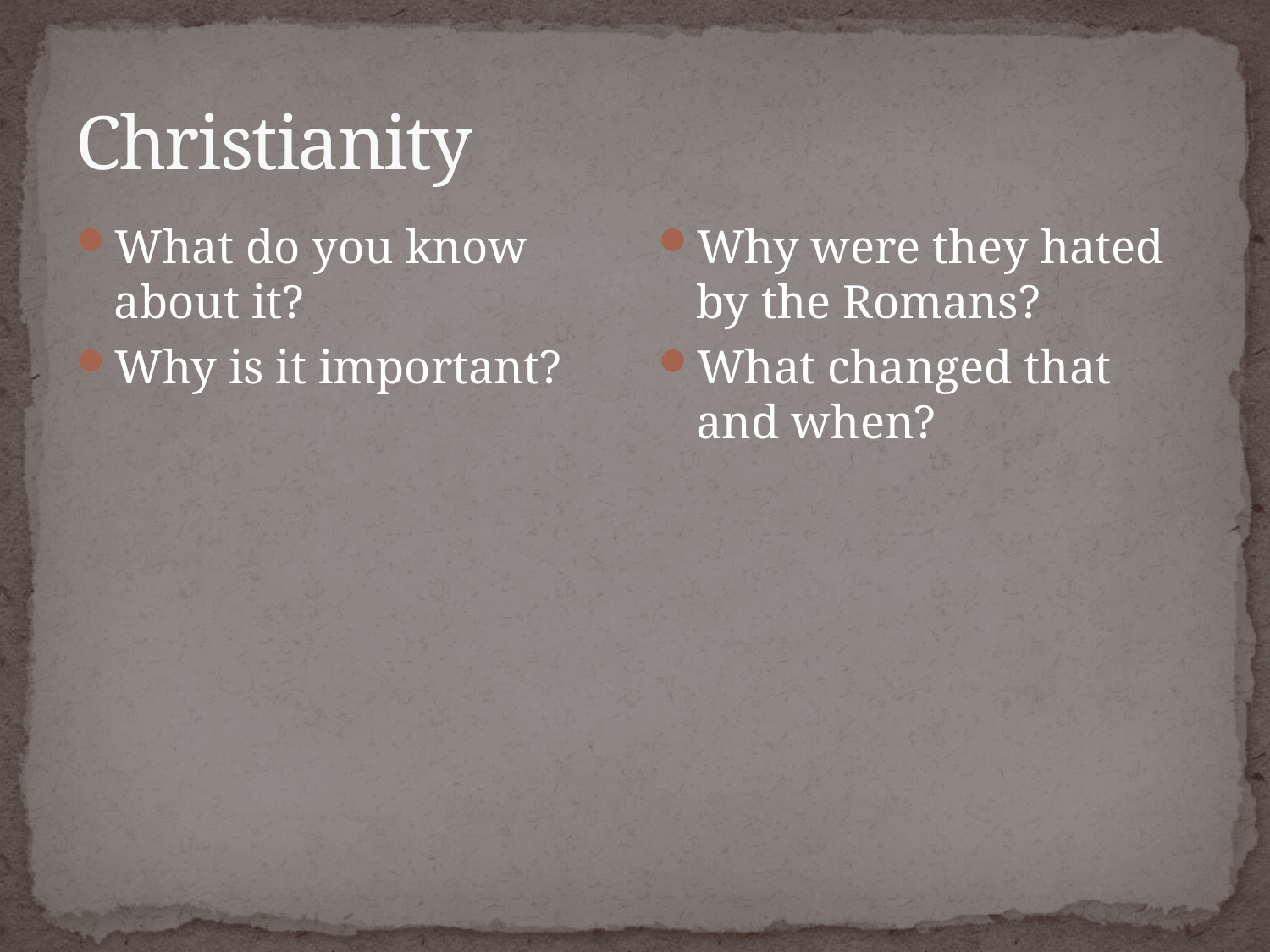

# Christianity
What do you know about it?
Why is it important?

Why were they hated by the Romans?
What changed that and when?